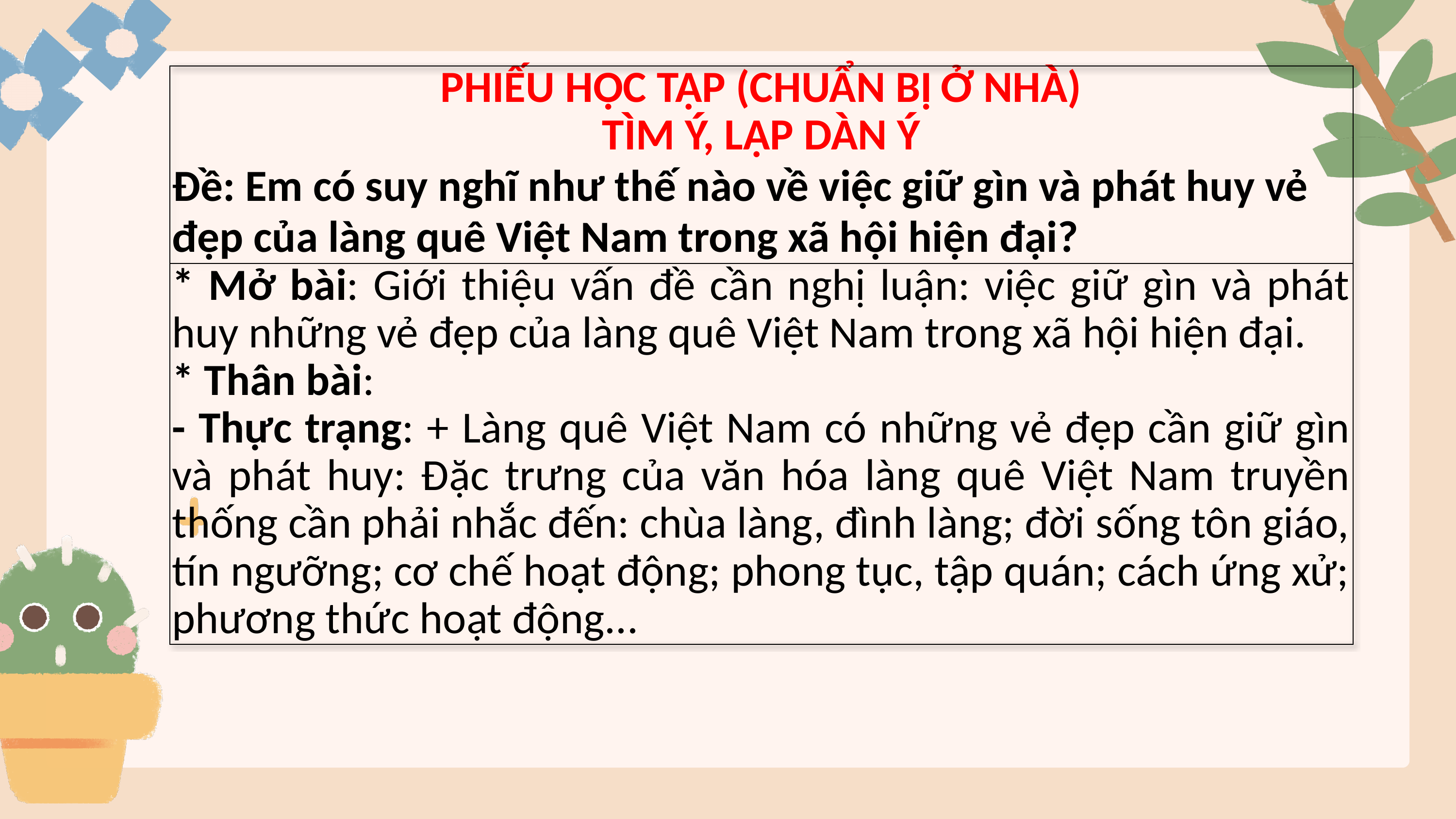

| PHIẾU HỌC TẬP (CHUẨN BỊ Ở NHÀ) TÌM Ý, LẬP DÀN Ý Đề: Em có suy nghĩ như thế nào về việc giữ gìn và phát huy vẻ đẹp của làng quê Việt Nam trong xã hội hiện đại? |
| --- |
| \* Mở bài: Giới thiệu vấn đề cần nghị luận: việc giữ gìn và phát huy những vẻ đẹp của làng quê Việt Nam trong xã hội hiện đại. \* Thân bài: - Thực trạng: + Làng quê Việt Nam có những vẻ đẹp cần giữ gìn và phát huy: Đặc trưng của văn hóa làng quê Việt Nam truyền thống cần phải nhắc đến: chùa làng, đình làng; đời sống tôn giáo, tín ngưỡng; cơ chế hoạt động; phong tục, tập quán; cách ứng xử; phương thức hoạt động... |